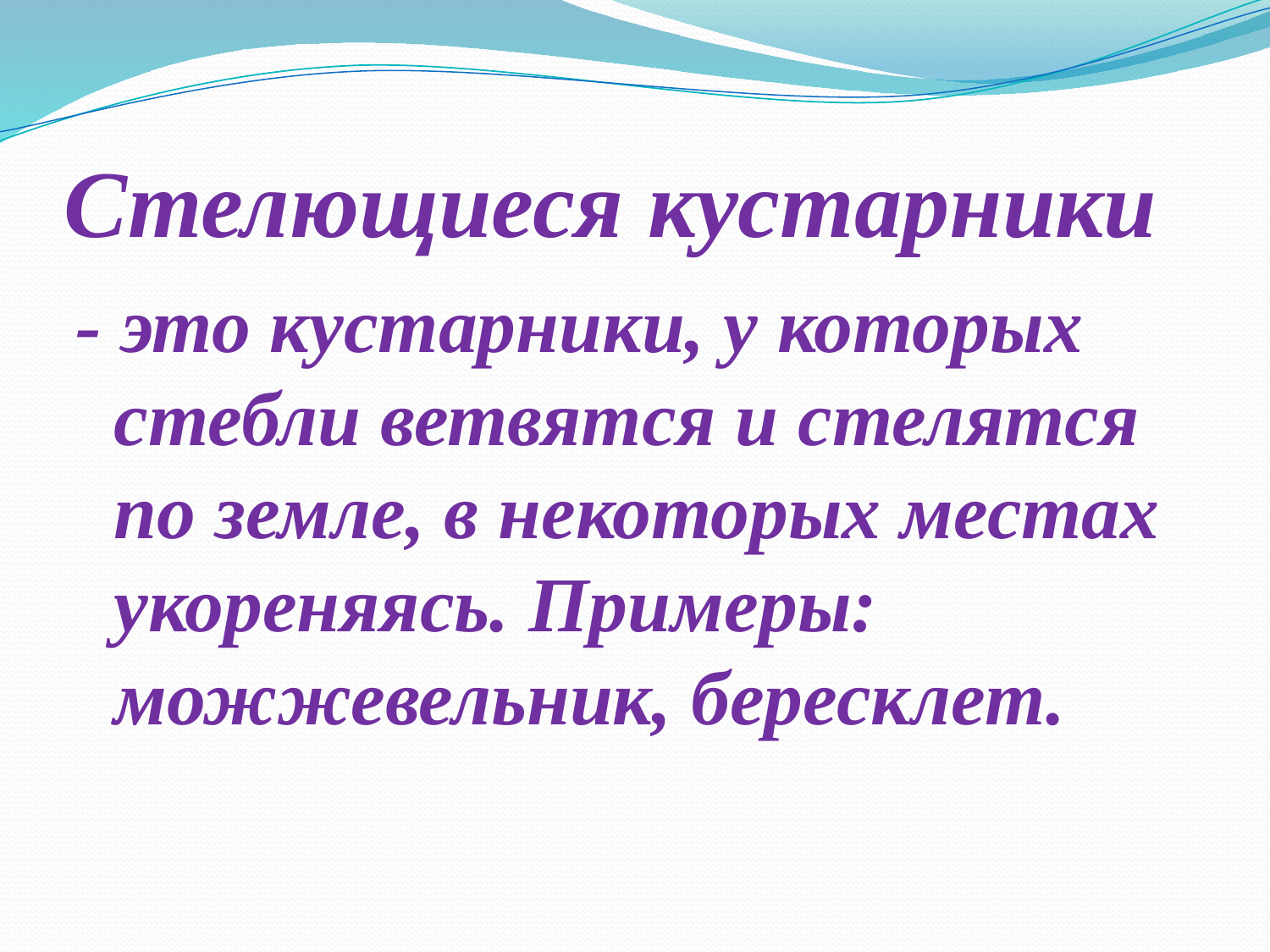

# Стелющиеся кустарники
- это кустарники, у которых стебли ветвятся и стелятся по земле, в некоторых местах укореняясь. Примеры: можжевельник, бересклет.